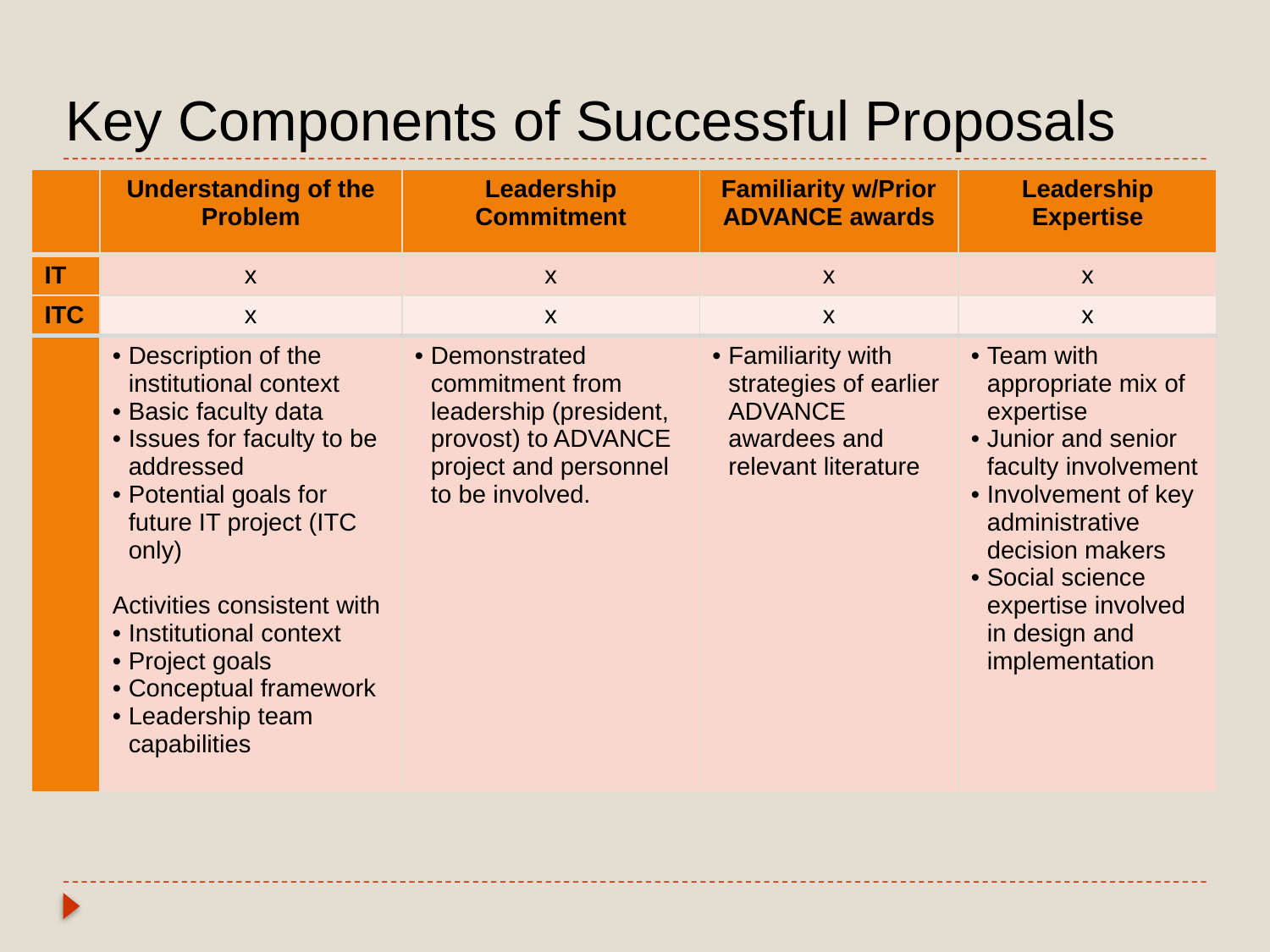

# Key Components of Successful Proposals
|  | Understanding of the Problem | Leadership Commitment | Familiarity w/Prior ADVANCE awards | Leadership Expertise |
| --- | --- | --- | --- | --- |
| IT | x | x | x | x |
| ITC | x | x | x | x |
|  | Description of the institutional context Basic faculty data Issues for faculty to be addressed Potential goals for future IT project (ITC only) Activities consistent with Institutional context Project goals Conceptual framework Leadership team capabilities | Demonstrated commitment from leadership (president, provost) to ADVANCE project and personnel to be involved. | Familiarity with strategies of earlier ADVANCE awardees and relevant literature | Team with appropriate mix of expertise Junior and senior faculty involvement Involvement of key administrative decision makers Social science expertise involved in design and implementation |